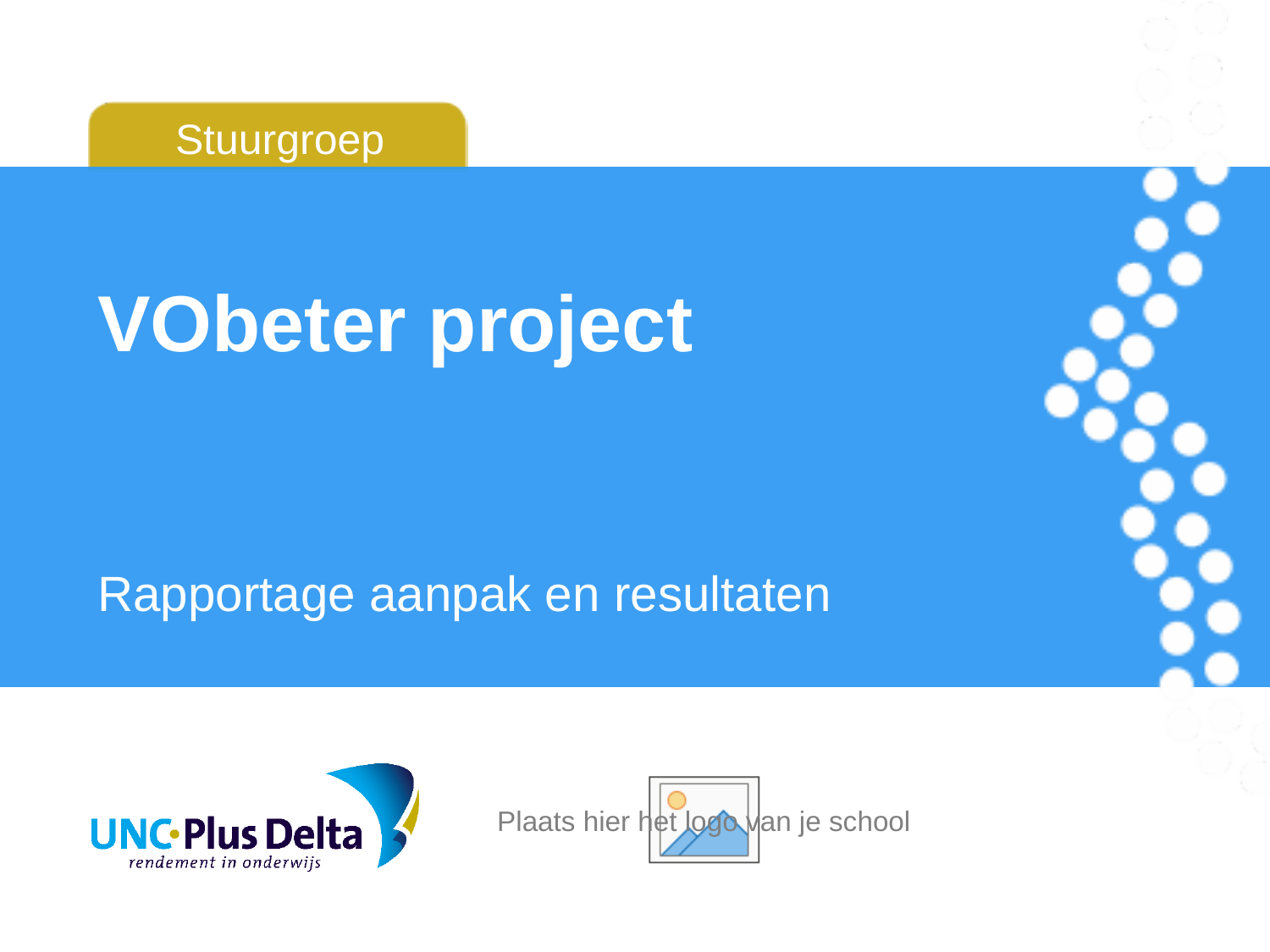

Stuurgroep
VObeter project
Rapportage aanpak en resultaten